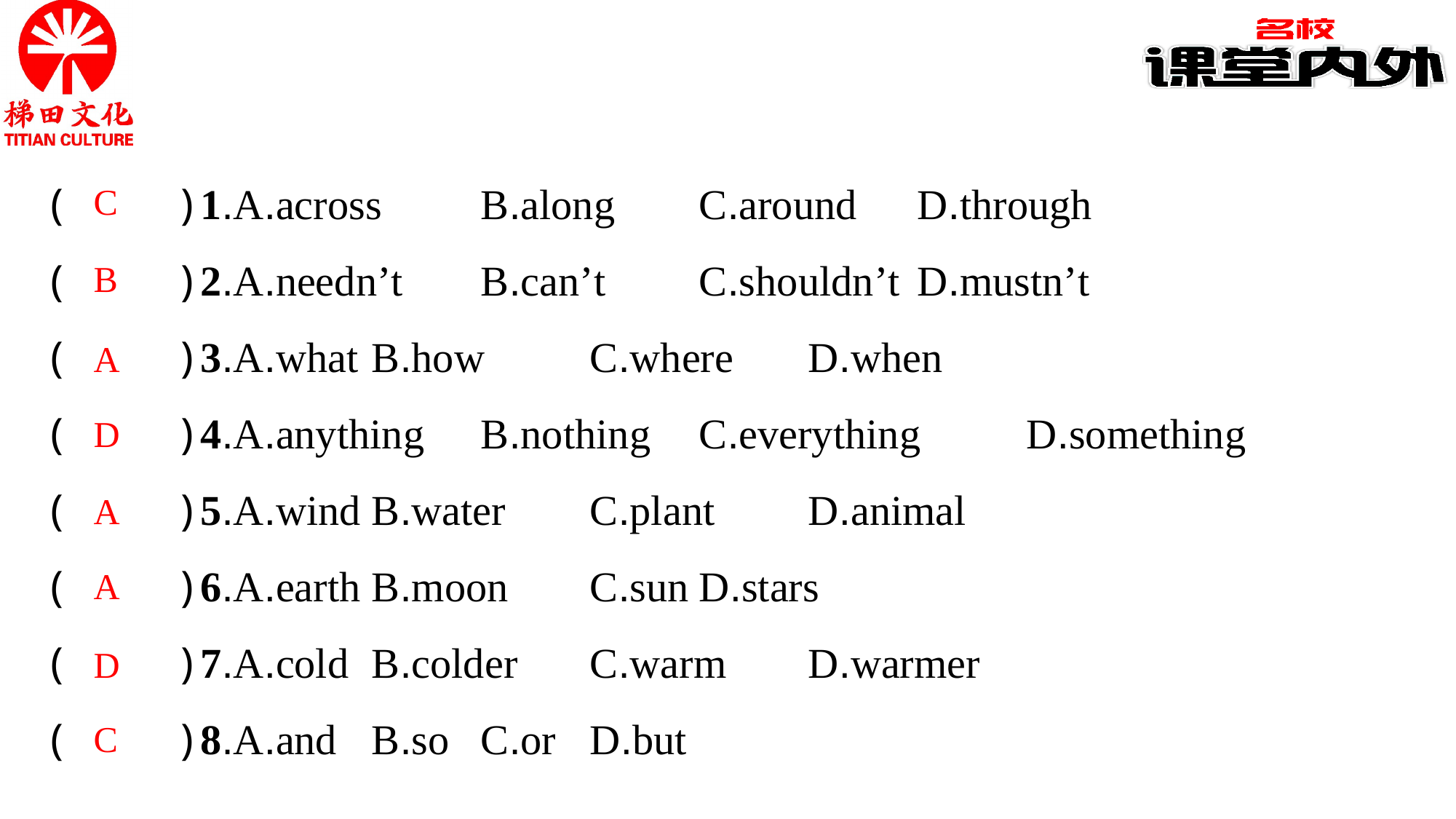

(　　)1.A.across	B.along	C.around	D.through
(　　)2.A.needn’t	B.can’t	C.shouldn’t	D.mustn’t
(　　)3.A.what	B.how	C.where	D.when
(　　)4.A.anything	B.nothing	C.everything	D.something
(　　)5.A.wind	B.water	C.plant	D.animal
(　　)6.A.earth	B.moon	C.sun	D.stars
(　　)7.A.cold	B.colder	C.warm	D.warmer
(　　)8.A.and	B.so	C.or	D.but
C
B
A
D
A
A
D
C